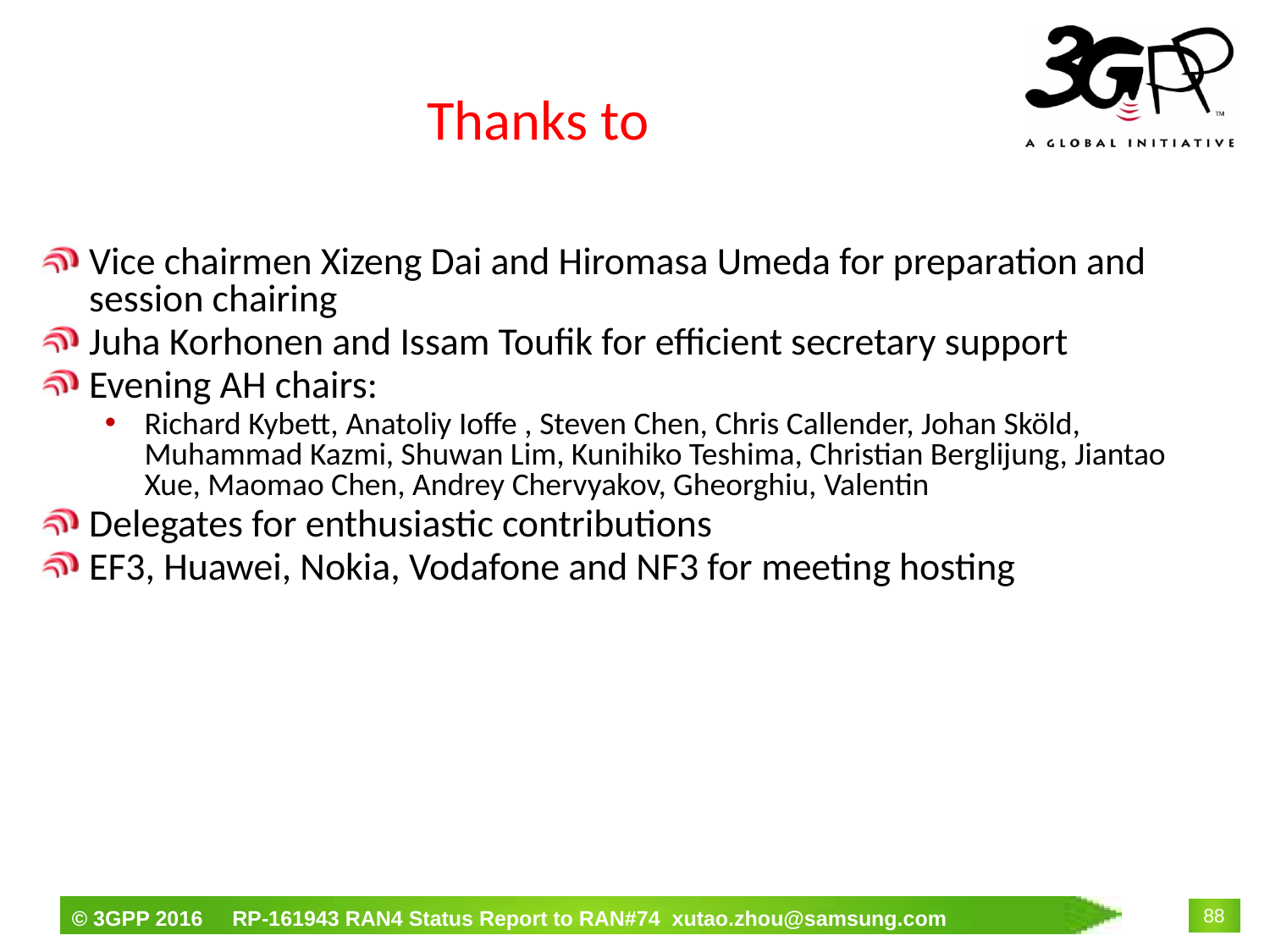

# Thanks to

Vice chairmen Xizeng Dai and Hiromasa Umeda for preparation and session chairing
Juha Korhonen and Issam Toufik for efficient secretary support
Evening AH chairs:
Richard Kybett, Anatoliy Ioffe , Steven Chen, Chris Callender, Johan Sköld, Muhammad Kazmi, Shuwan Lim, Kunihiko Teshima, Christian Berglijung, Jiantao Xue, Maomao Chen, Andrey Chervyakov, Gheorghiu, Valentin
Delegates for enthusiastic contributions
EF3, Huawei, Nokia, Vodafone and NF3 for meeting hosting